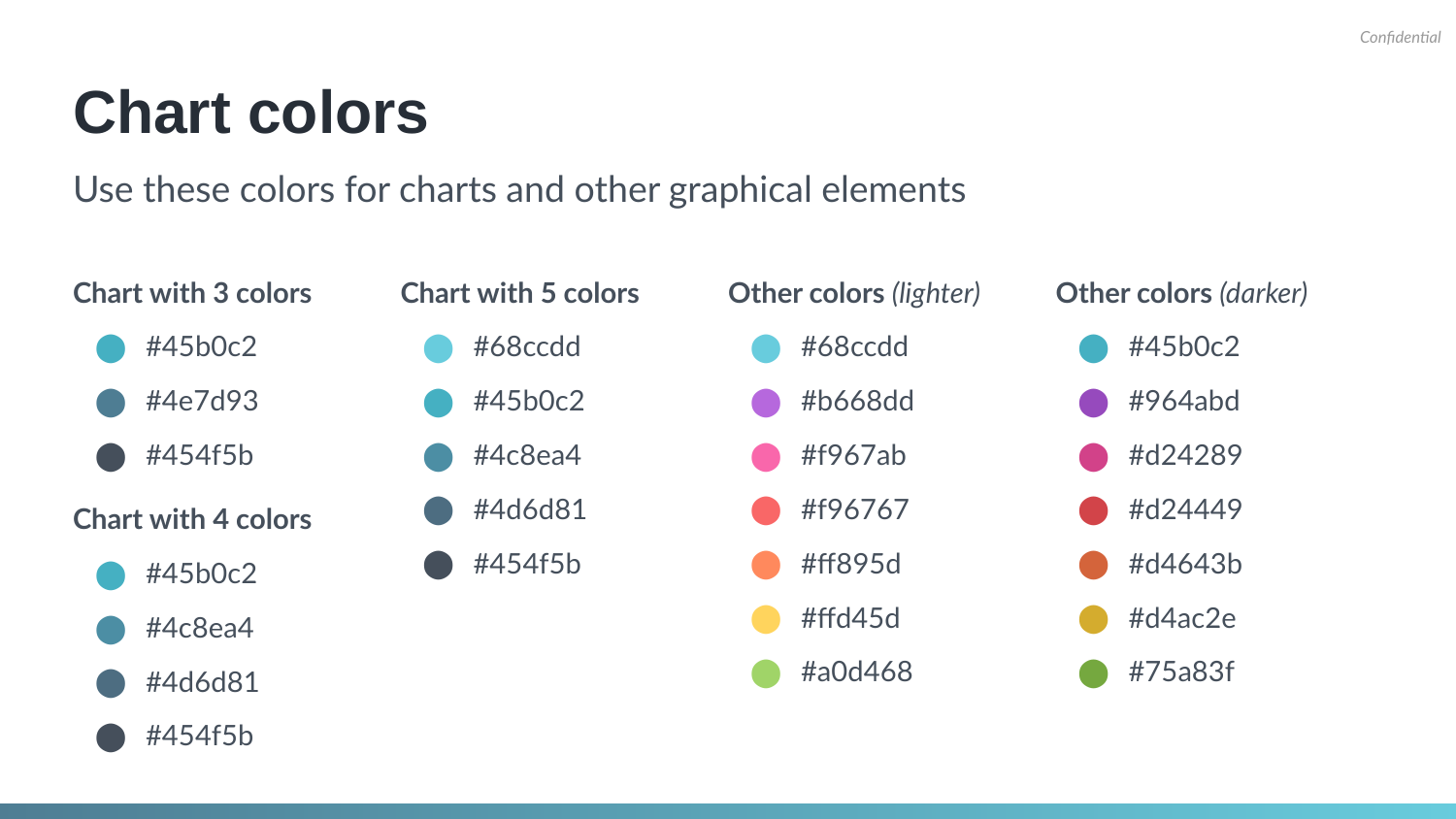

# Chart colors
Use these colors for charts and other graphical elements
Chart with 3 colors
#45b0c2
#4e7d93
#454f5b
Chart with 4 colors
#45b0c2
#4c8ea4
#4d6d81
#454f5b
Chart with 5 colors
#68ccdd
#45b0c2
#4c8ea4
#4d6d81
#454f5b
Other colors (lighter)
#68ccdd
#b668dd
#f967ab
#f96767
#ff895d
#ffd45d
#a0d468
Other colors (darker)
#45b0c2
#964abd
#d24289
#d24449
#d4643b
#d4ac2e
#75a83f